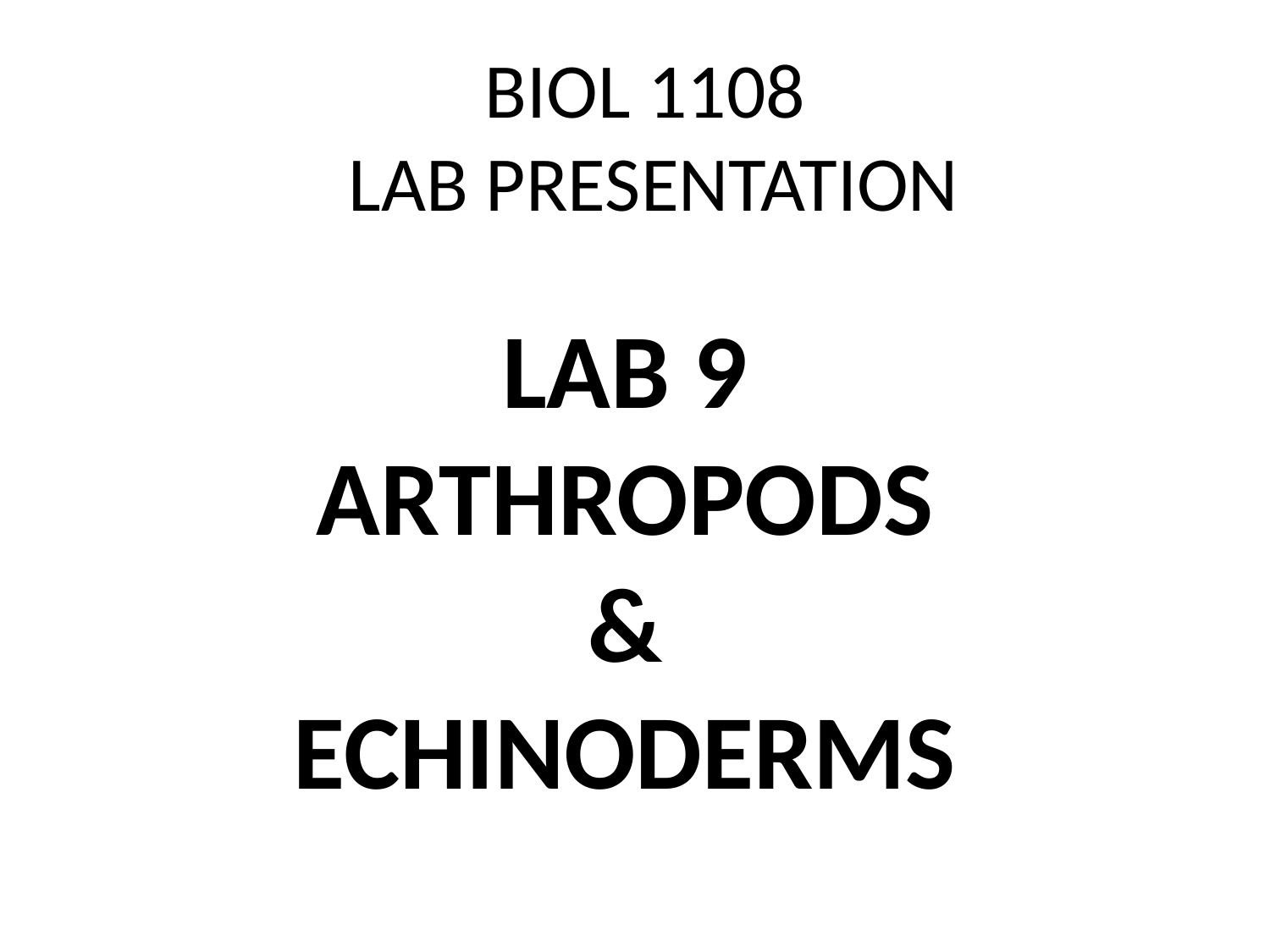

# BIOL 1108 LAB PRESENTATION
LAB 9
ARTHROPODS
&
ECHINODERMS